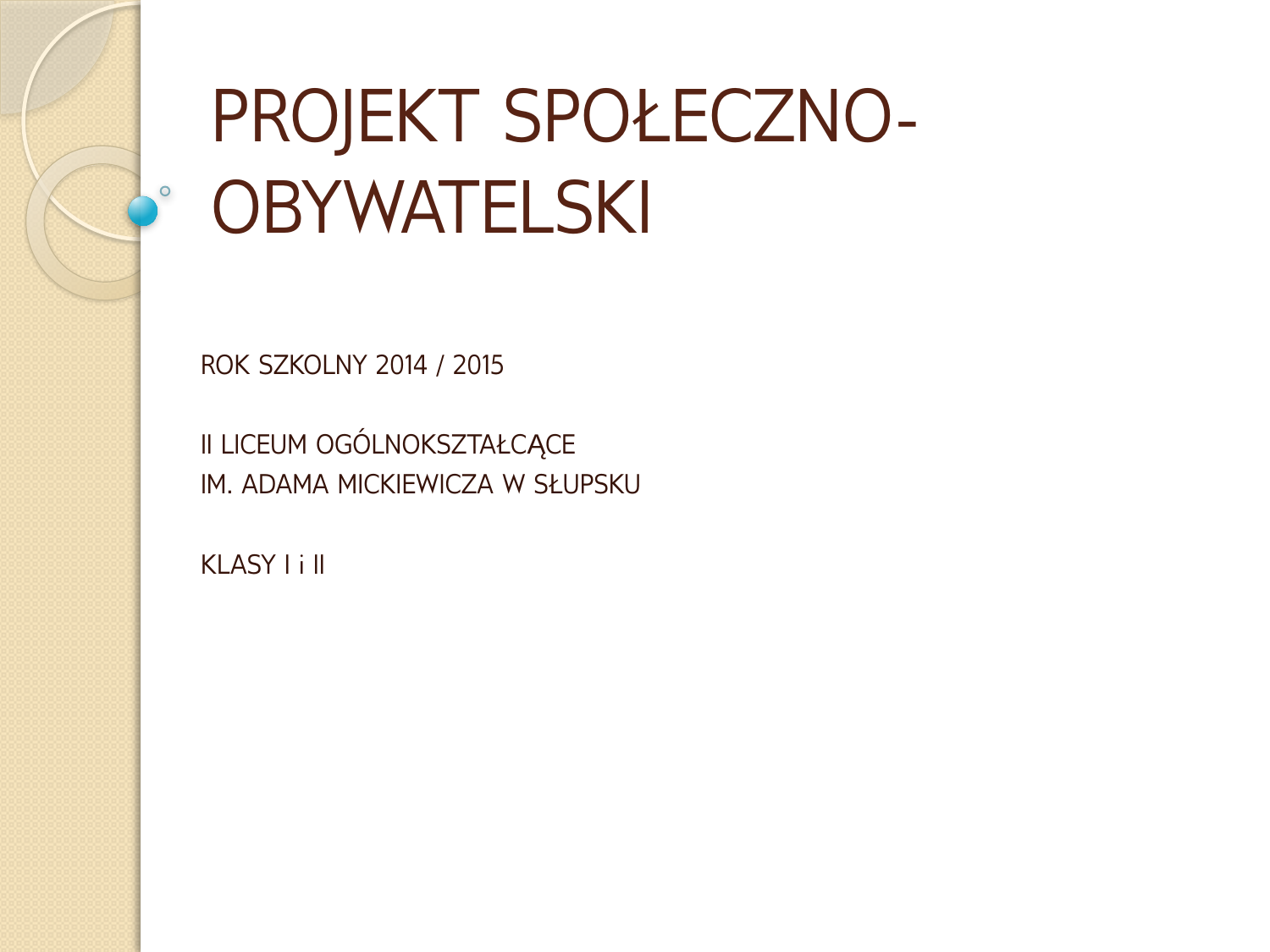

# PROJEKT SPOŁECZNO-OBYWATELSKI
ROK SZKOLNY 2014 / 2015

II LICEUM OGÓLNOKSZTAŁCĄCE
IM. ADAMA MICKIEWICZA W SŁUPSKU

KLASY I i II